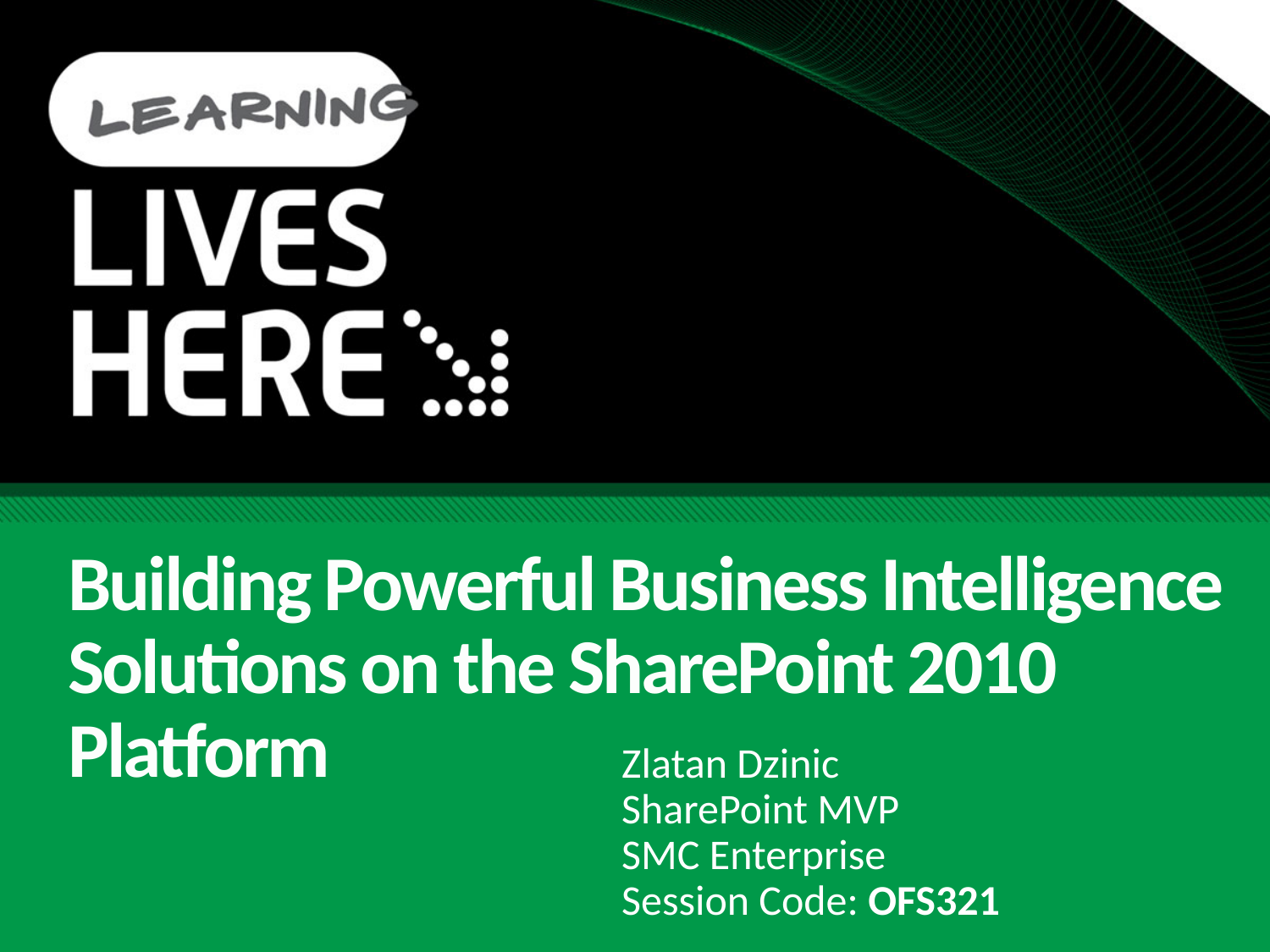

# Building Powerful Business Intelligence Solutions on the SharePoint 2010 Platform
Zlatan Dzinic
SharePoint MVP
SMC Enterprise
Session Code: OFS321